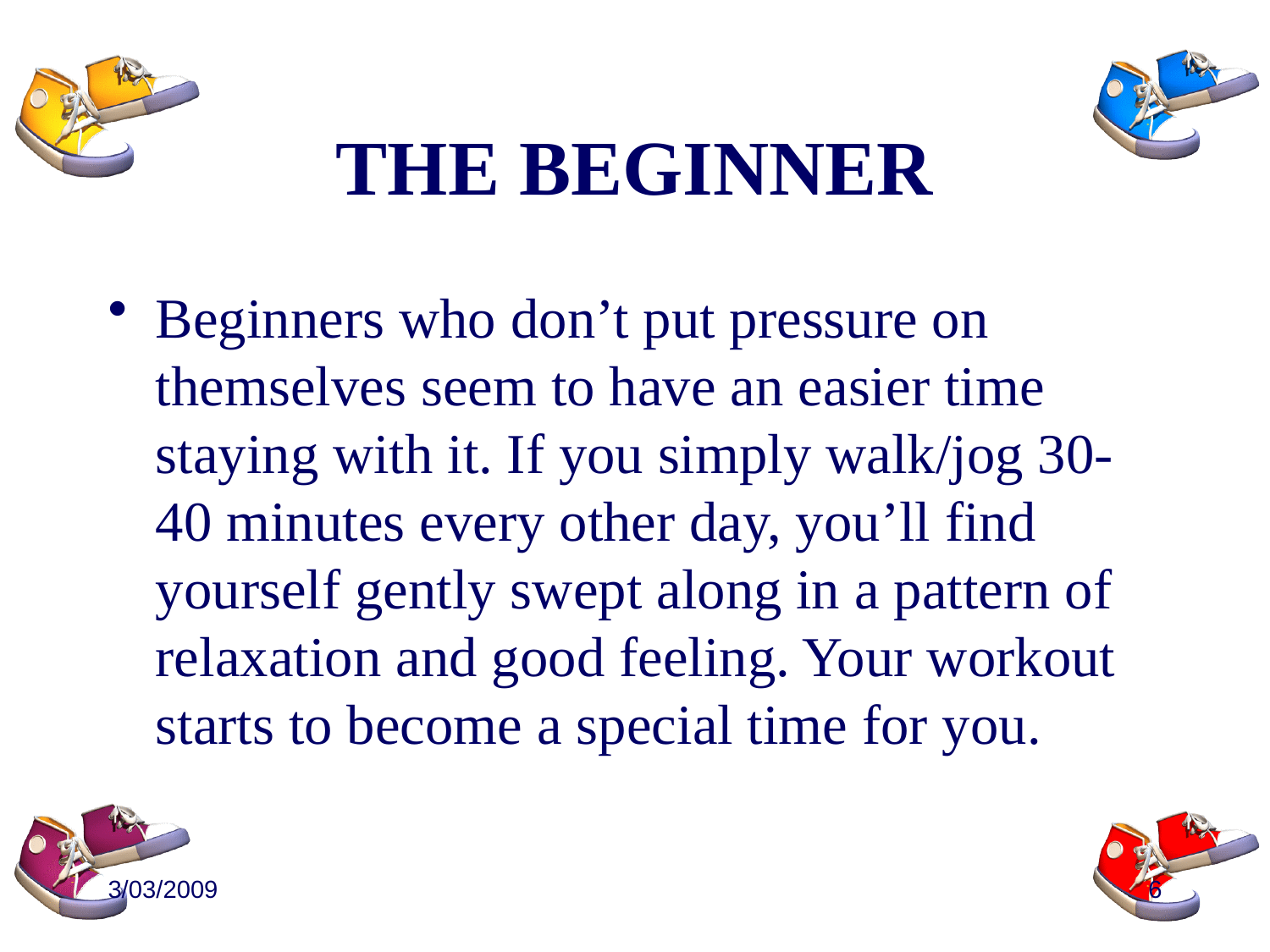

# THE BEGINNER
Beginners who don’t put pressure on themselves seem to have an easier time staying with it. If you simply walk/jog 30-40 minutes every other day, you’ll find yourself gently swept along in a pattern of relaxation and good feeling. Your workout starts to become a special time for you.

3/03/2009
6